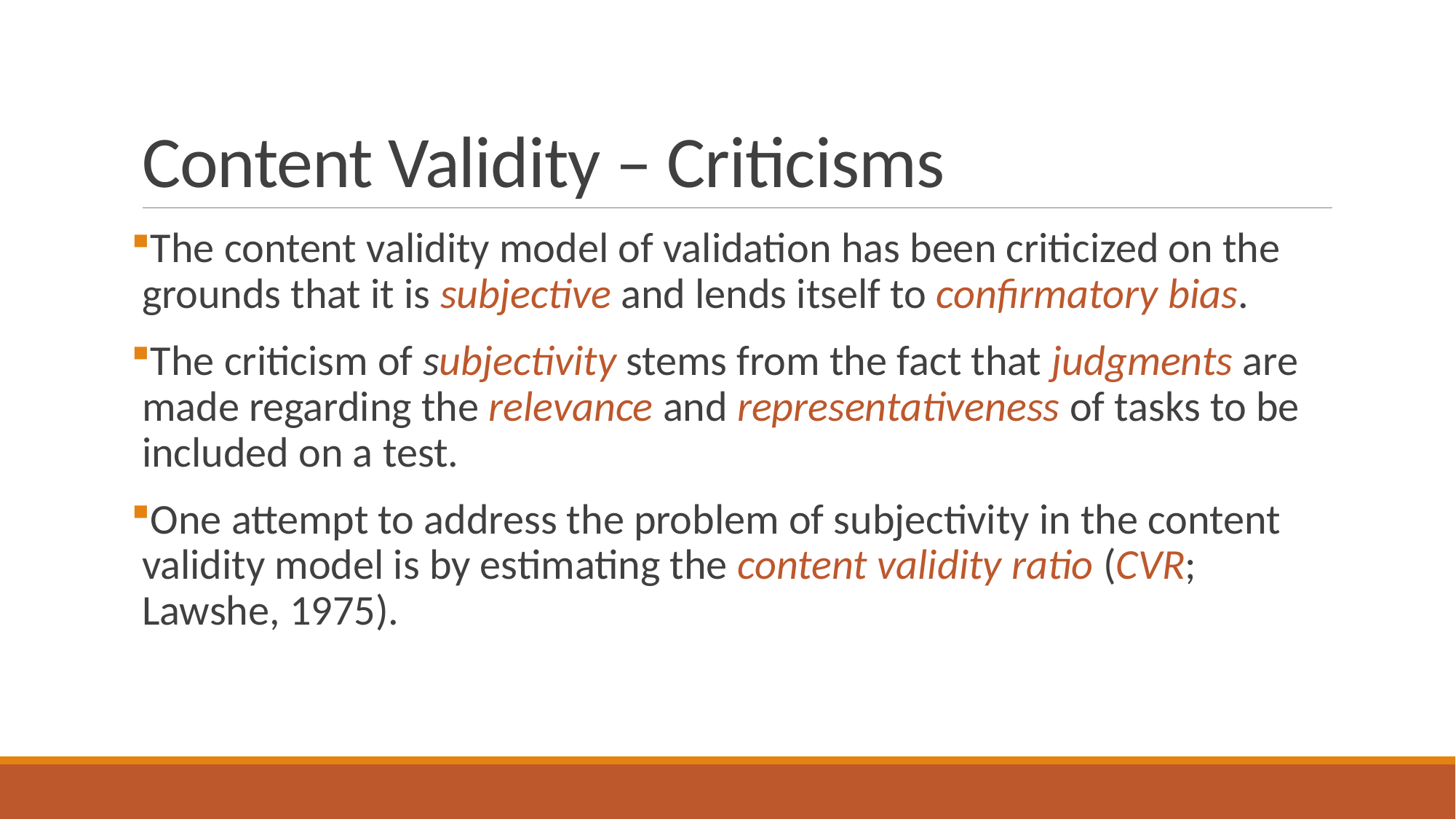

# Content Validity – Criticisms
The content validity model of validation has been criticized on the grounds that it is subjective and lends itself to confirmatory bias.
The criticism of subjectivity stems from the fact that judgments are made regarding the relevance and representativeness of tasks to be included on a test.
One attempt to address the problem of subjectivity in the content validity model is by estimating the content validity ratio (CVR; Lawshe, 1975).